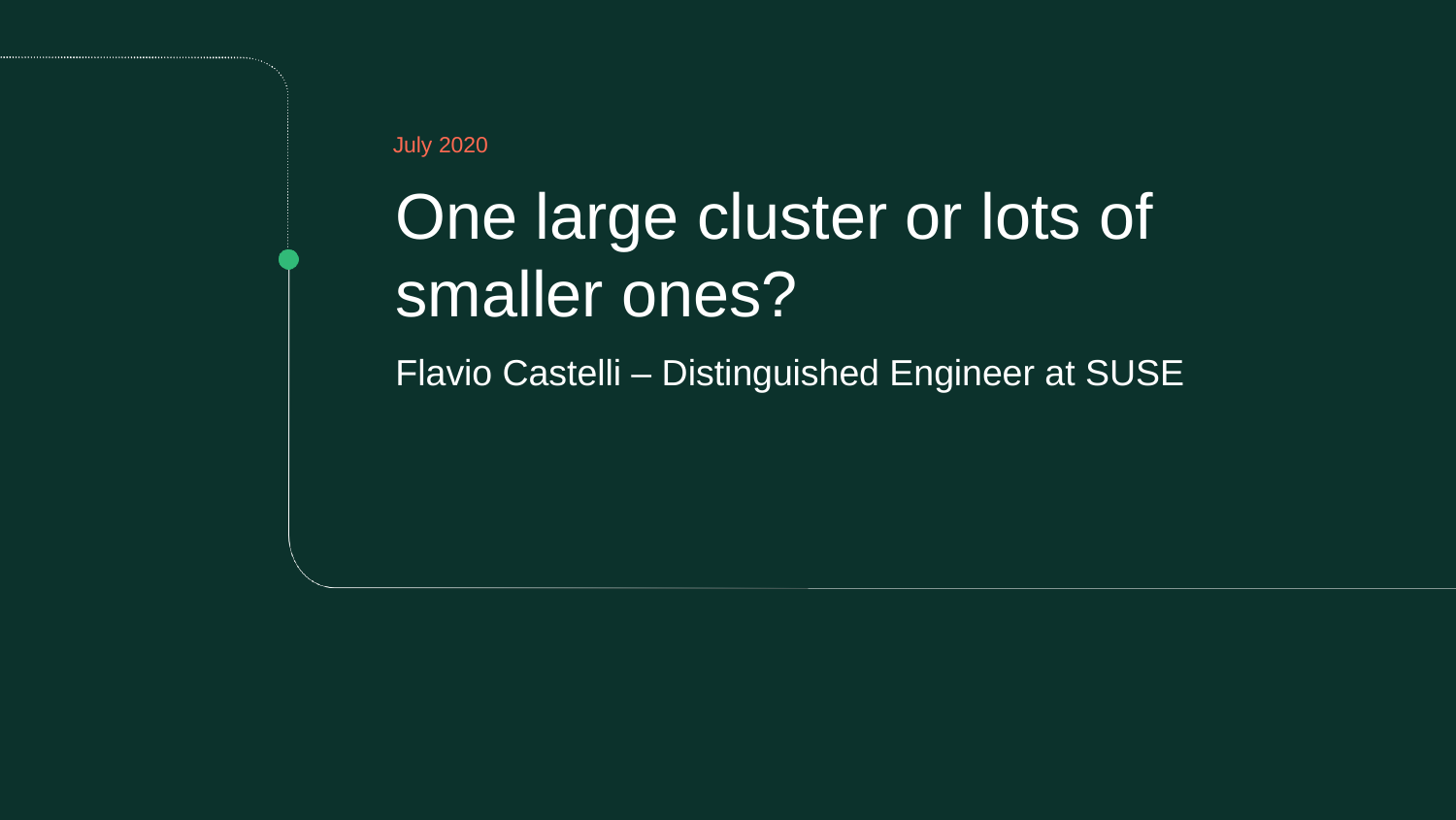

July 2020
One large cluster or lots of smaller ones?
Flavio Castelli – Distinguished Engineer at SUSE